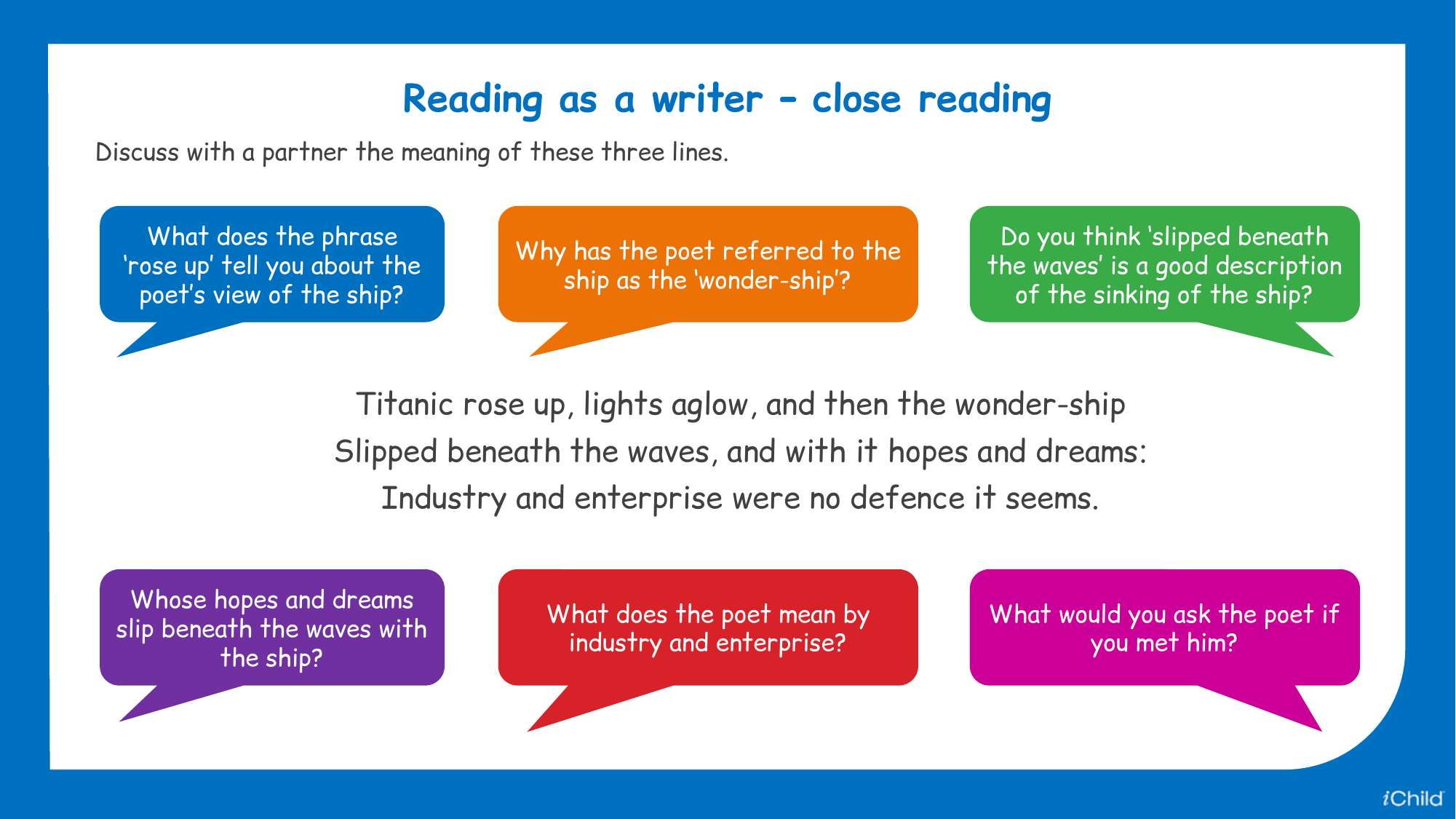

Reading as a writer – close reading
Discuss with a partner the meaning of these three lines.
What does the phrase ‘rose up’ tell you about the poet’s view of the ship?
Why has the poet referred to the ship as the ‘wonder-ship’?
Do you think ‘slipped beneath the waves’ is a good description of the sinking of the ship?
Titanic rose up, lights aglow, and then the wonder-ship
Slipped beneath the waves, and with it hopes and dreams:
Industry and enterprise were no defence it seems.
What does the poet mean by industry and enterprise?
Whose hopes and dreams slip beneath the waves with the ship?
What would you ask the poet if you met him?